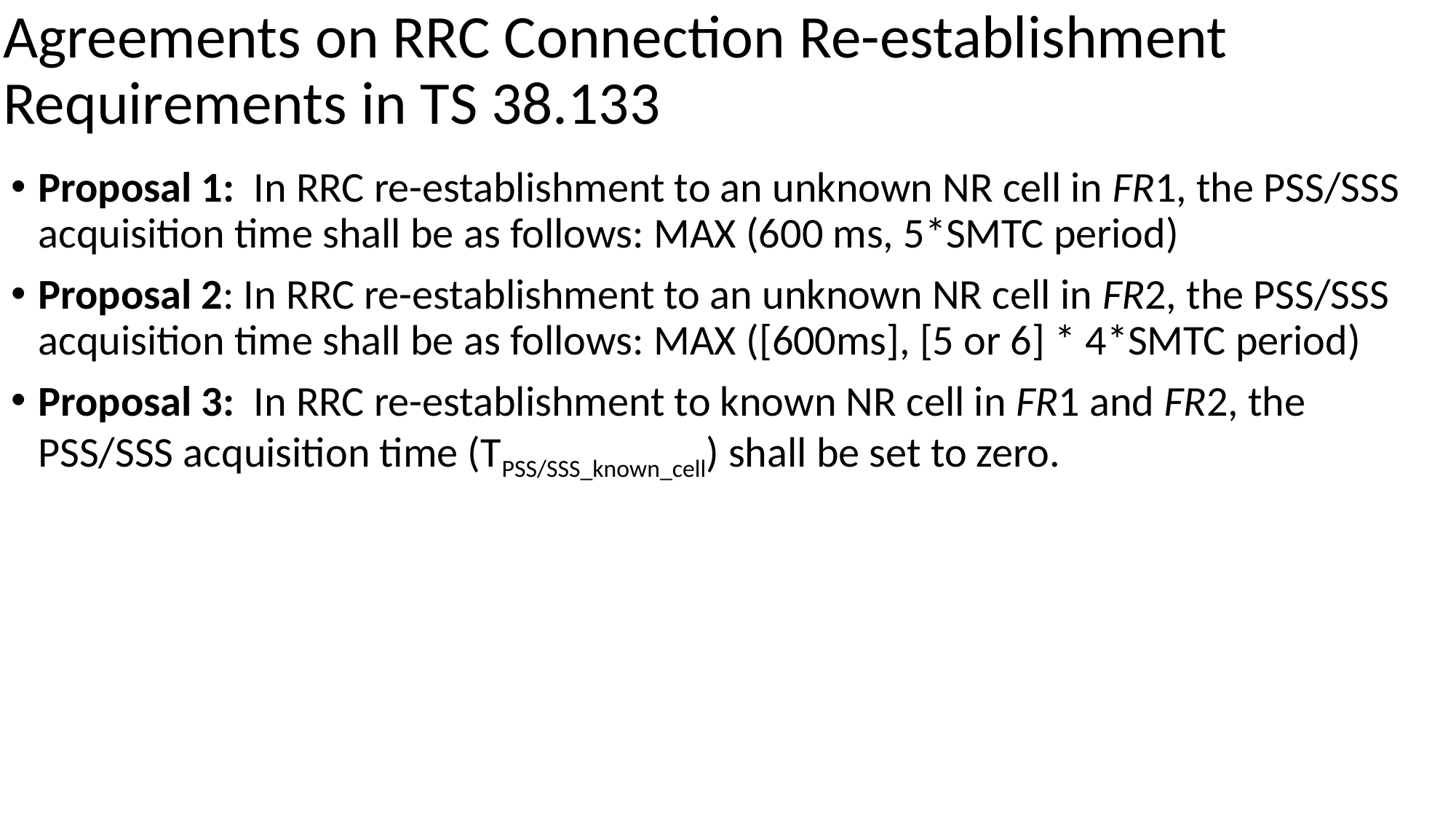

# Agreements on RRC Connection Re-establishment Requirements in TS 38.133
Proposal 1:  In RRC re-establishment to an unknown NR cell in FR1, the PSS/SSS acquisition time shall be as follows: MAX (600 ms, 5*SMTC period)
Proposal 2: In RRC re-establishment to an unknown NR cell in FR2, the PSS/SSS acquisition time shall be as follows: MAX ([600ms], [5 or 6] * 4*SMTC period)
Proposal 3:  In RRC re-establishment to known NR cell in FR1 and FR2, the PSS/SSS acquisition time (TPSS/SSS_known_cell) shall be set to zero.